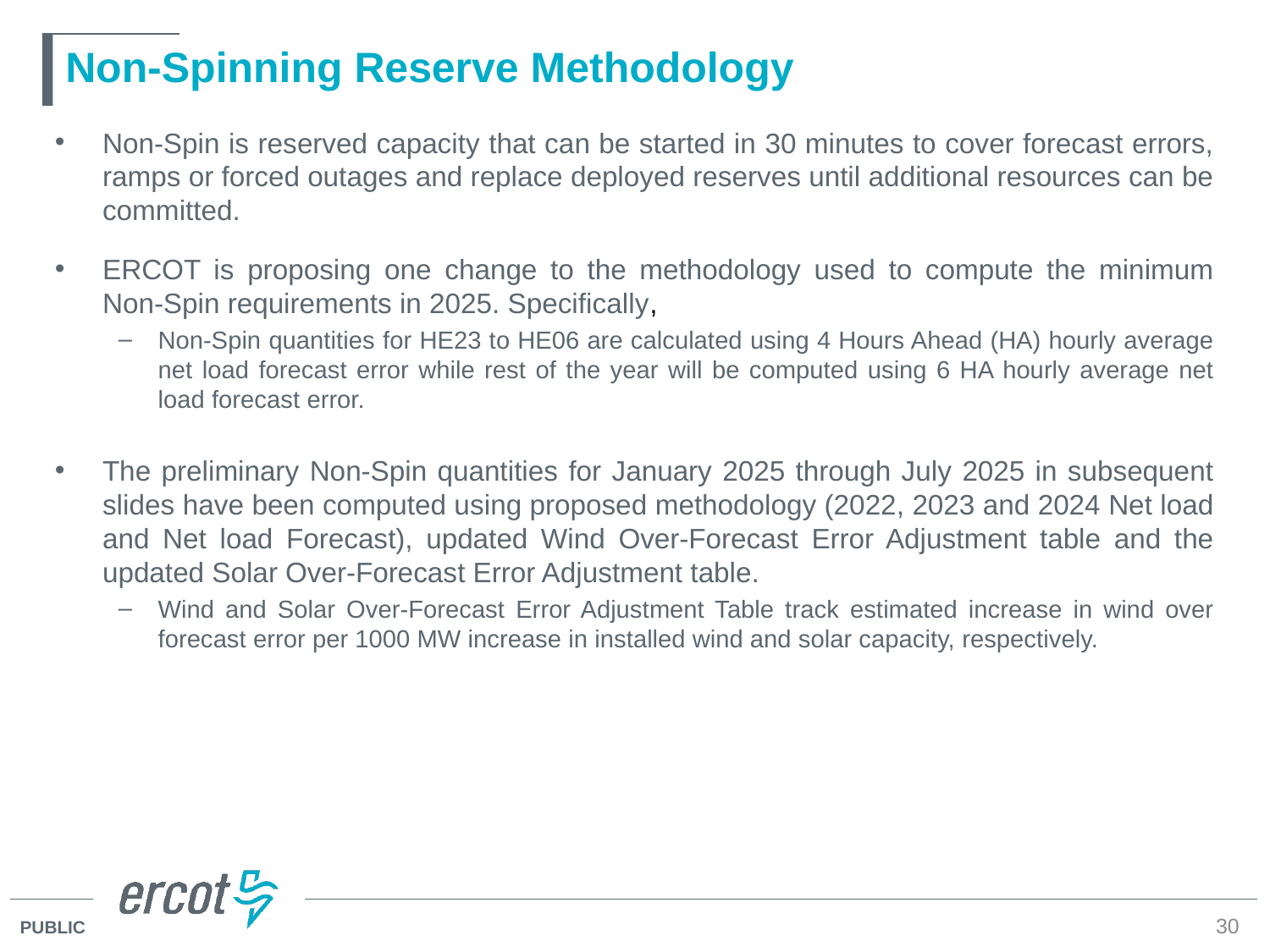

# Non-Spinning Reserve Methodology
Non-Spin is reserved capacity that can be started in 30 minutes to cover forecast errors, ramps or forced outages and replace deployed reserves until additional resources can be committed.

ERCOT is proposing one change to the methodology used to compute the minimum Non-Spin requirements in 2025. Specifically,
Non-Spin quantities for HE23 to HE06 are calculated using 4 Hours Ahead (HA) hourly average net load forecast error while rest of the year will be computed using 6 HA hourly average net load forecast error.

The preliminary Non-Spin quantities for January 2025 through July 2025 in subsequent slides have been computed using proposed methodology (2022, 2023 and 2024 Net load and Net load Forecast), updated Wind Over-Forecast Error Adjustment table and the updated Solar Over-Forecast Error Adjustment table.
Wind and Solar Over-Forecast Error Adjustment Table track estimated increase in wind over forecast error per 1000 MW increase in installed wind and solar capacity, respectively.

30